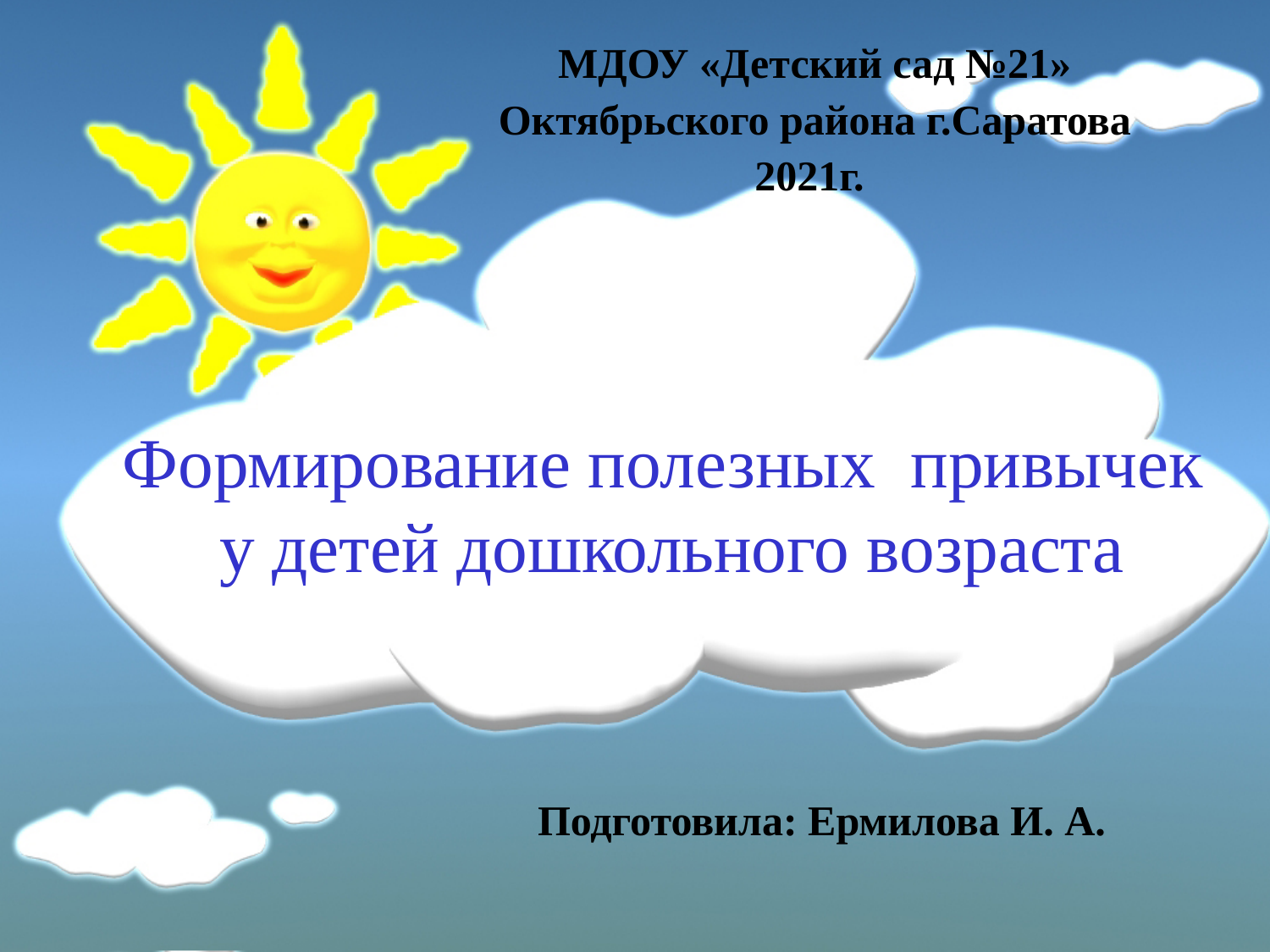

МДОУ «Детский сад №21»
Октябрьского района г.Саратова
2021г.
Формирование полезных  привычек
у детей дошкольного возраста
Подготовила: Ермилова И. А.